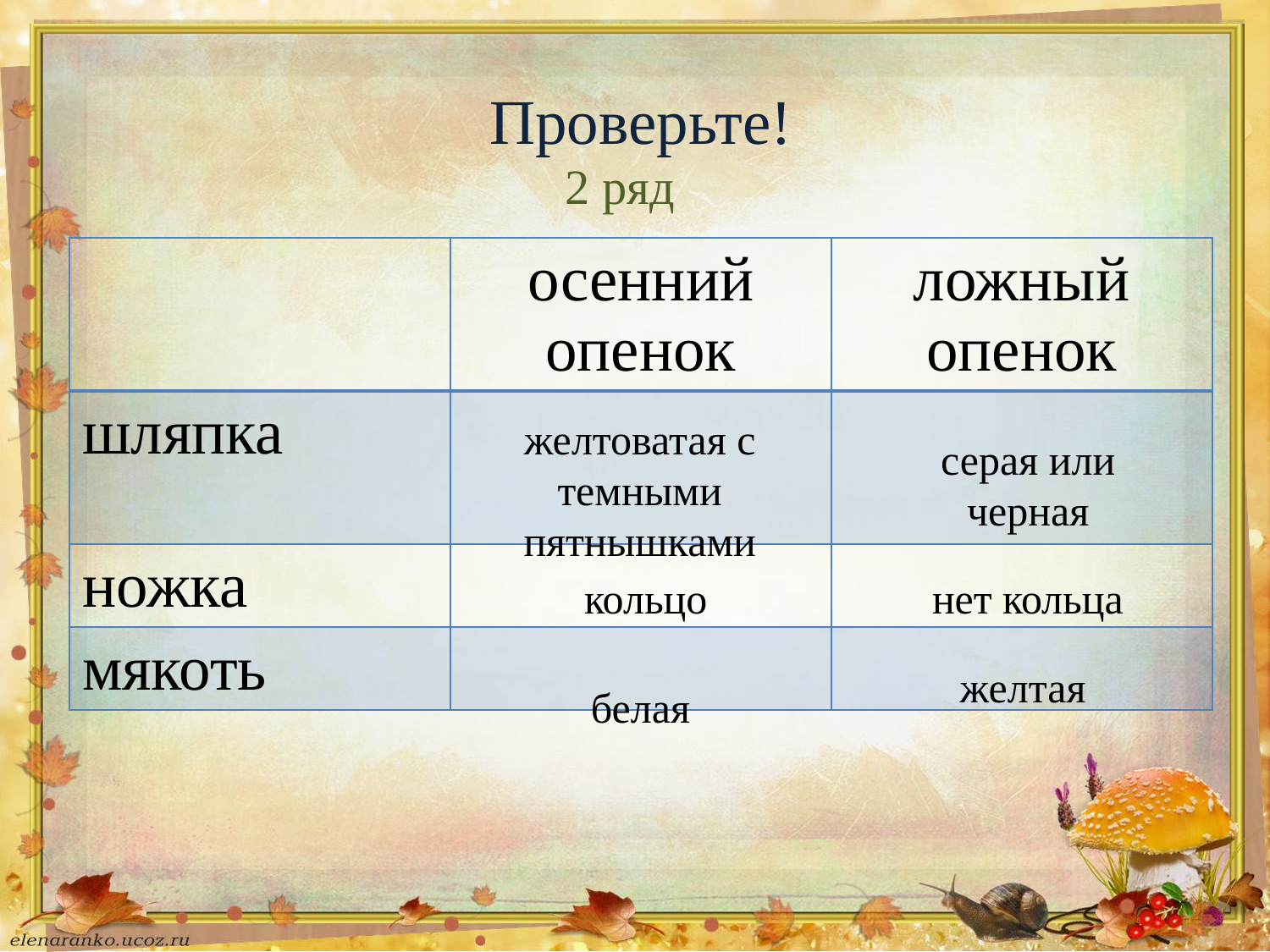

# Проверьте!
2 ряд
|  | осенний опенок | ложный опенок |
| --- | --- | --- |
| шляпка |  |  |
| ножка |  |  |
| мякоть |  |  |
желтоватая с темными пятнышками
серая или черная
кольцо
нет кольца
желтая
белая